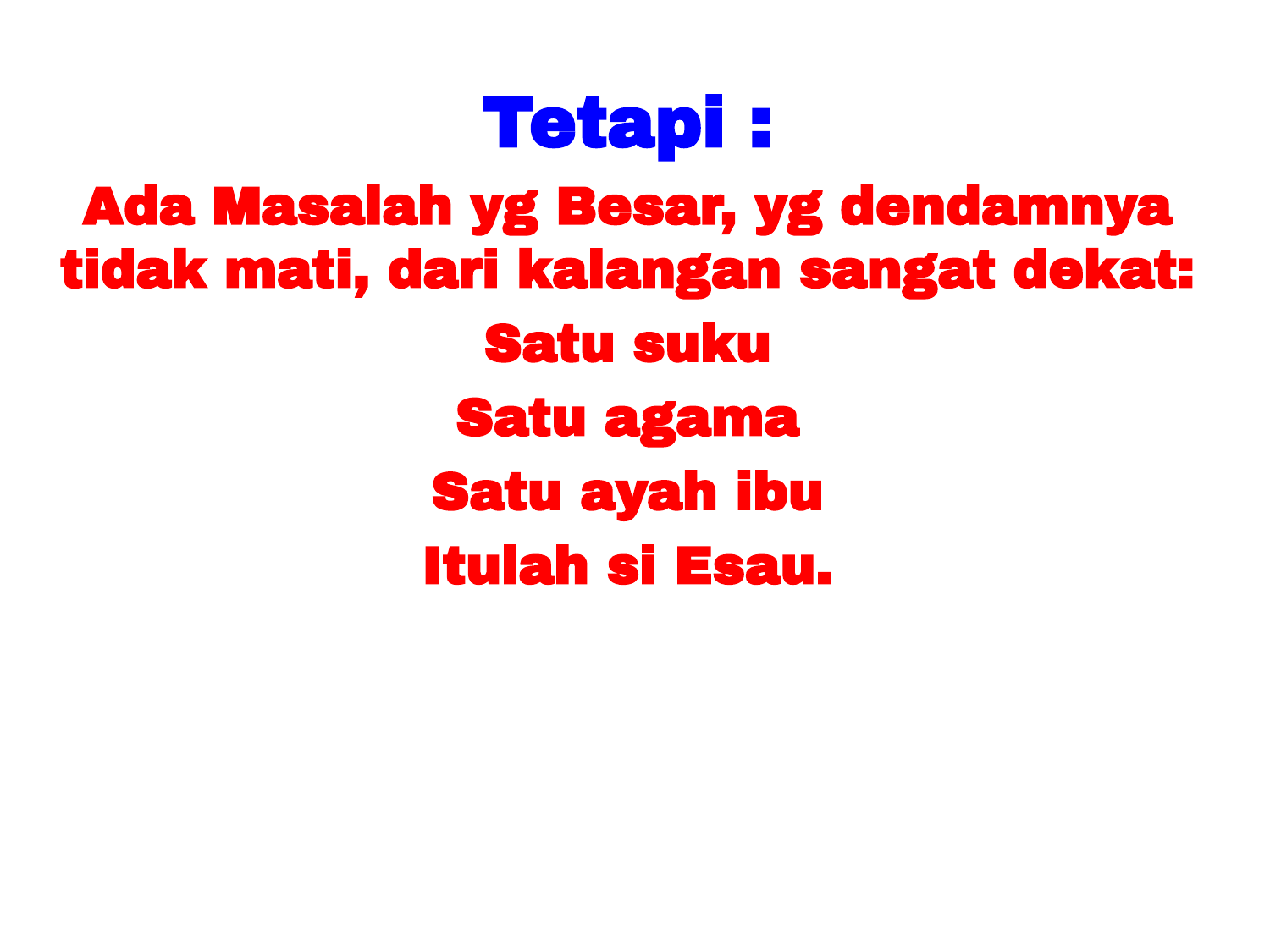

Tetapi :
Ada Masalah yg Besar, yg dendamnya tidak mati, dari kalangan sangat dekat:
Satu suku
Satu agama
Satu ayah ibu
Itulah si Esau.